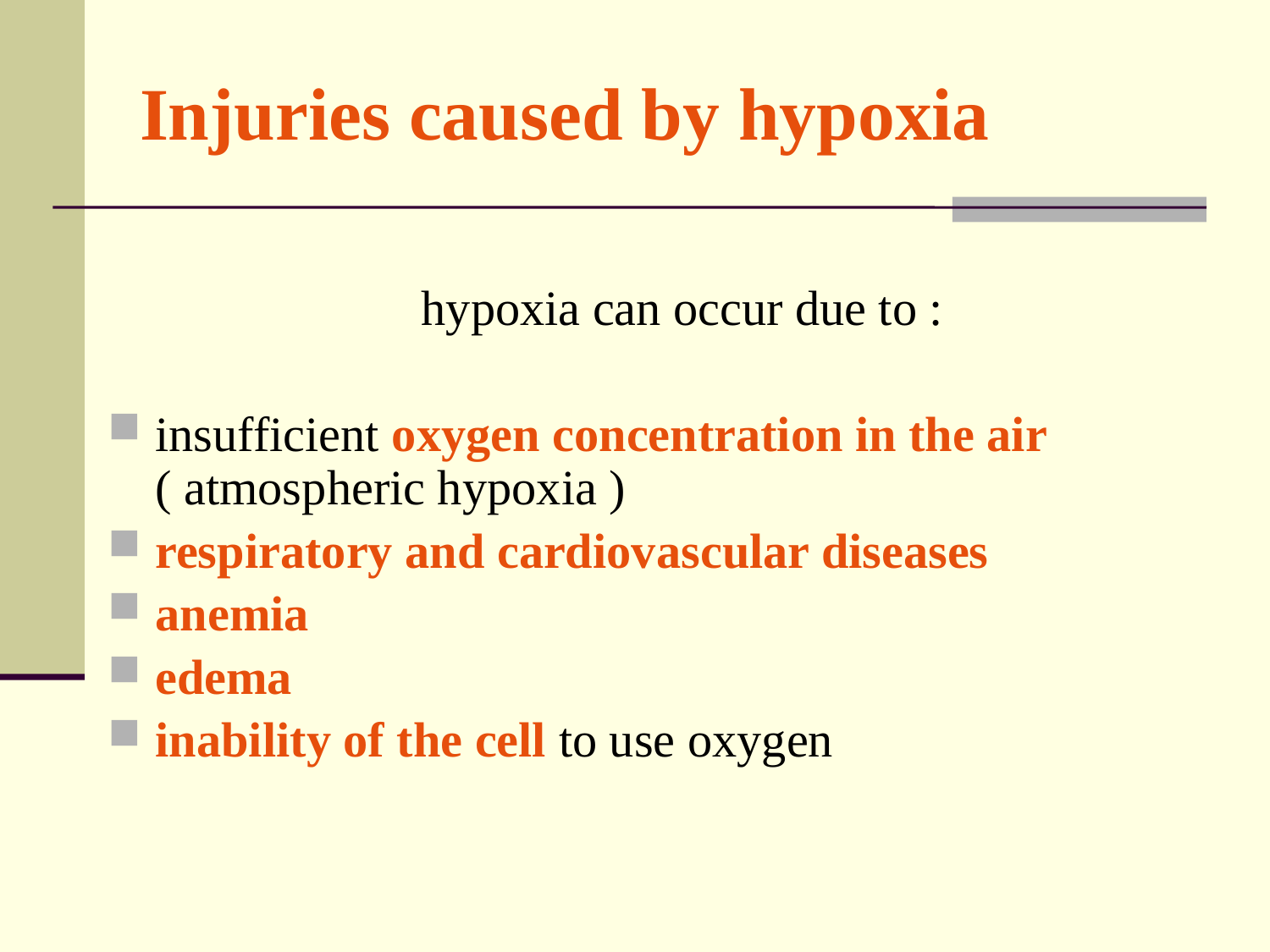

# Injuries caused by hypoxia
hypoxia can occur due to :

insufficient oxygen concentration in the air ( atmospheric hypoxia )
respiratory and cardiovascular diseases
anemia
edema
inability of the cell to use oxygen